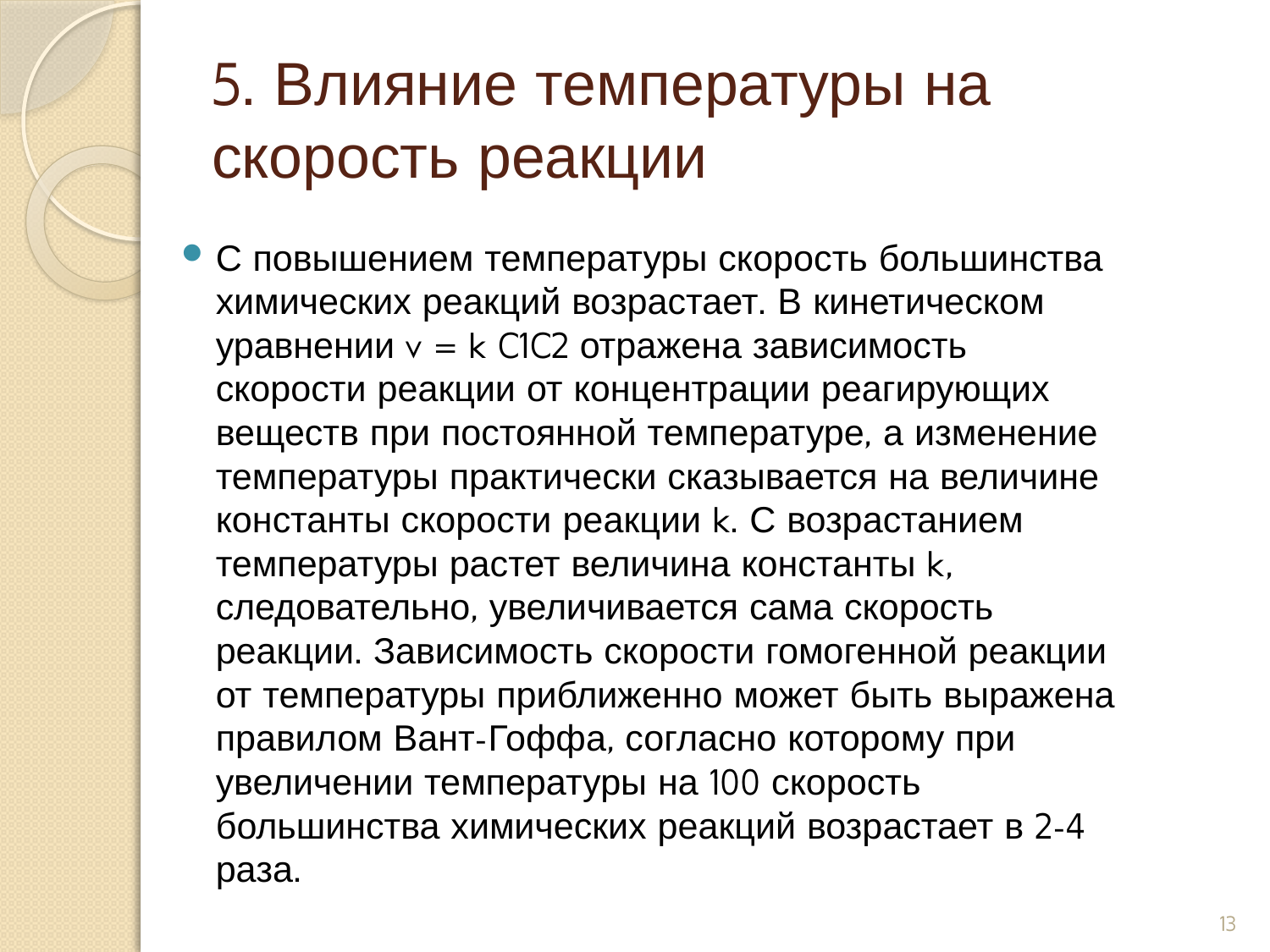

# 5. Влияние температуры на скорость реакции
С повышением температуры скорость большинства химических реакций возрастает. В кинетическом уравнении v = k C1C2 отражена зависимость скорости реакции от концентрации реагирующих веществ при постоянной температуре, а изменение температуры практически сказывается на величине константы скорости реакции k. С возрастанием температуры растет величина константы k, следовательно, увеличивается сама скорость реакции. Зависимость скорости гомогенной реакции от температуры приближенно может быть выражена правилом Вант-Гоффа, согласно которому при увеличении температуры на 100 скорость большинства химических реакций возрастает в 2-4 раза.
13